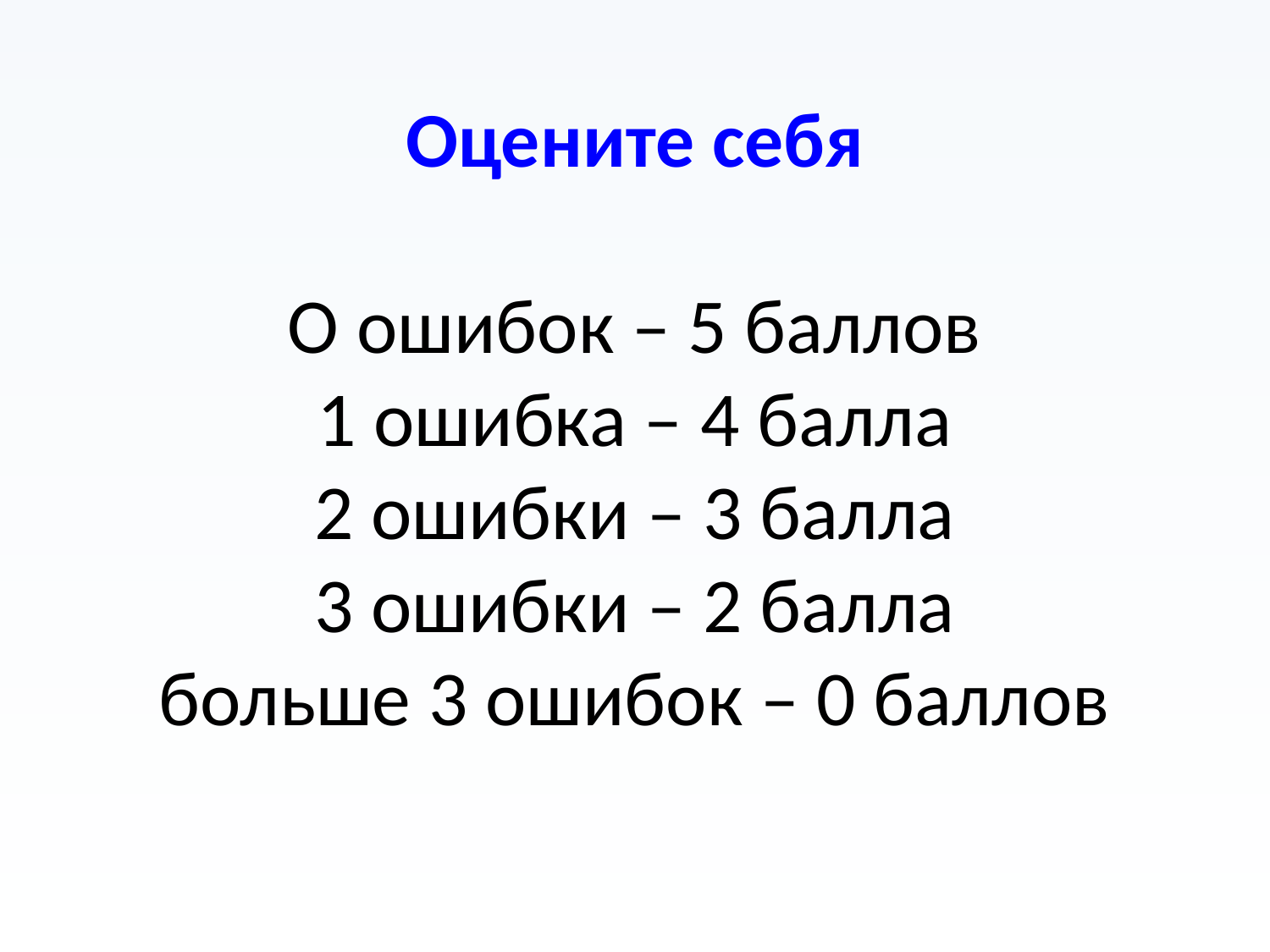

# Оцените себя О ошибок – 5 баллов 1 ошибка – 4 балла 2 ошибки – 3 балла 3 ошибки – 2 балла больше 3 ошибок – 0 баллов